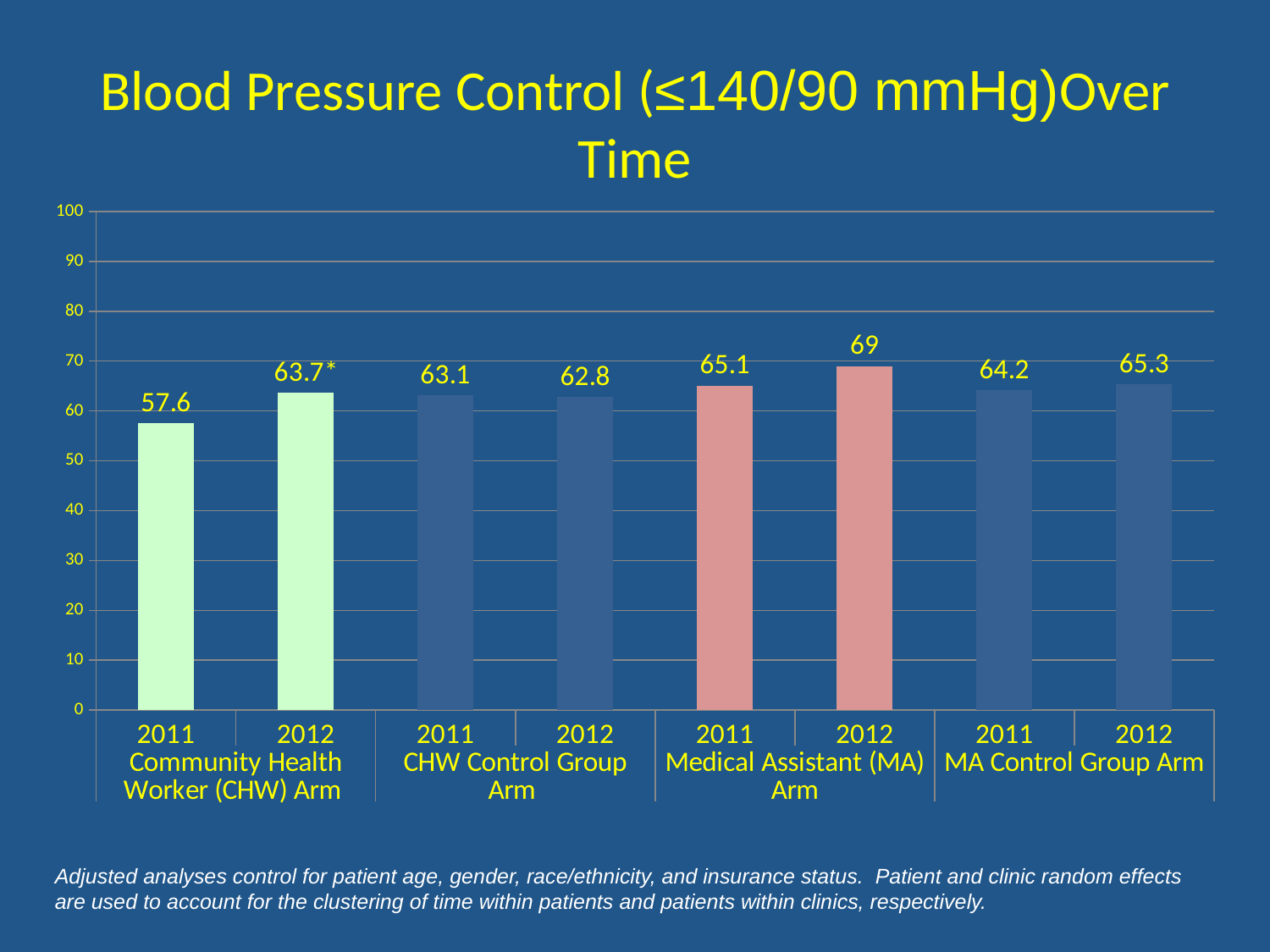

# Blood Pressure Control (≤140/90 mmHg)Over Time

### Chart

| Category | Blood Pessure- controlled below 140/90 |
|---|---|
| 2011 | 57.6 |
| 2012 | 63.7 |
| 2011 | 63.1 |
| 2012 | 62.8 |
| 2011 | 65.1 |
| 2012 | 69.0 |
| 2011 | 64.2 |
| 2012 | 65.3 |
Adjusted analyses control for patient age, gender, race/ethnicity, and insurance status.  Patient and clinic random effects are used to account for the clustering of time within patients and patients within clinics, respectively.